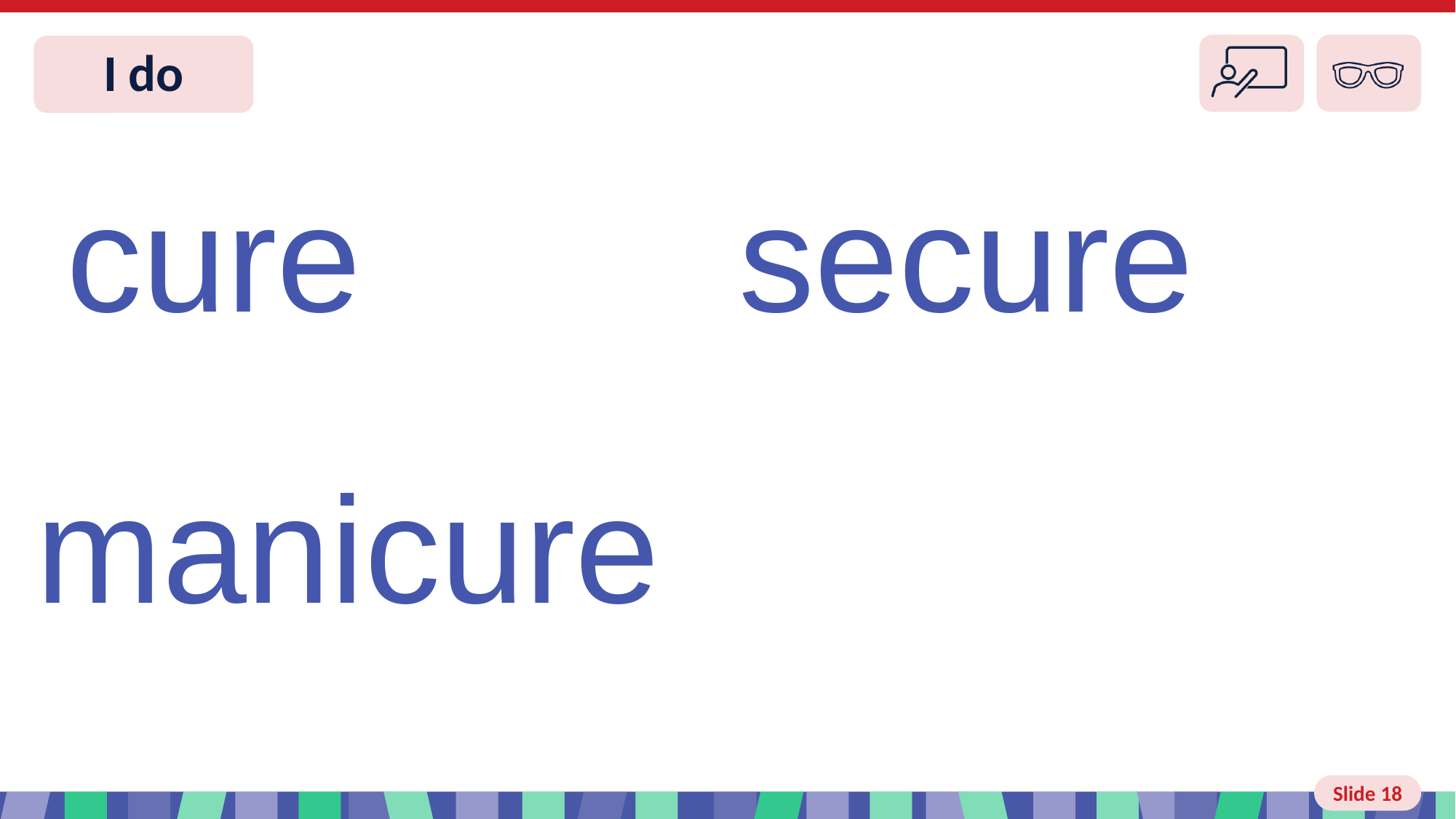

Slide 18 I do
cure         secure
manicure